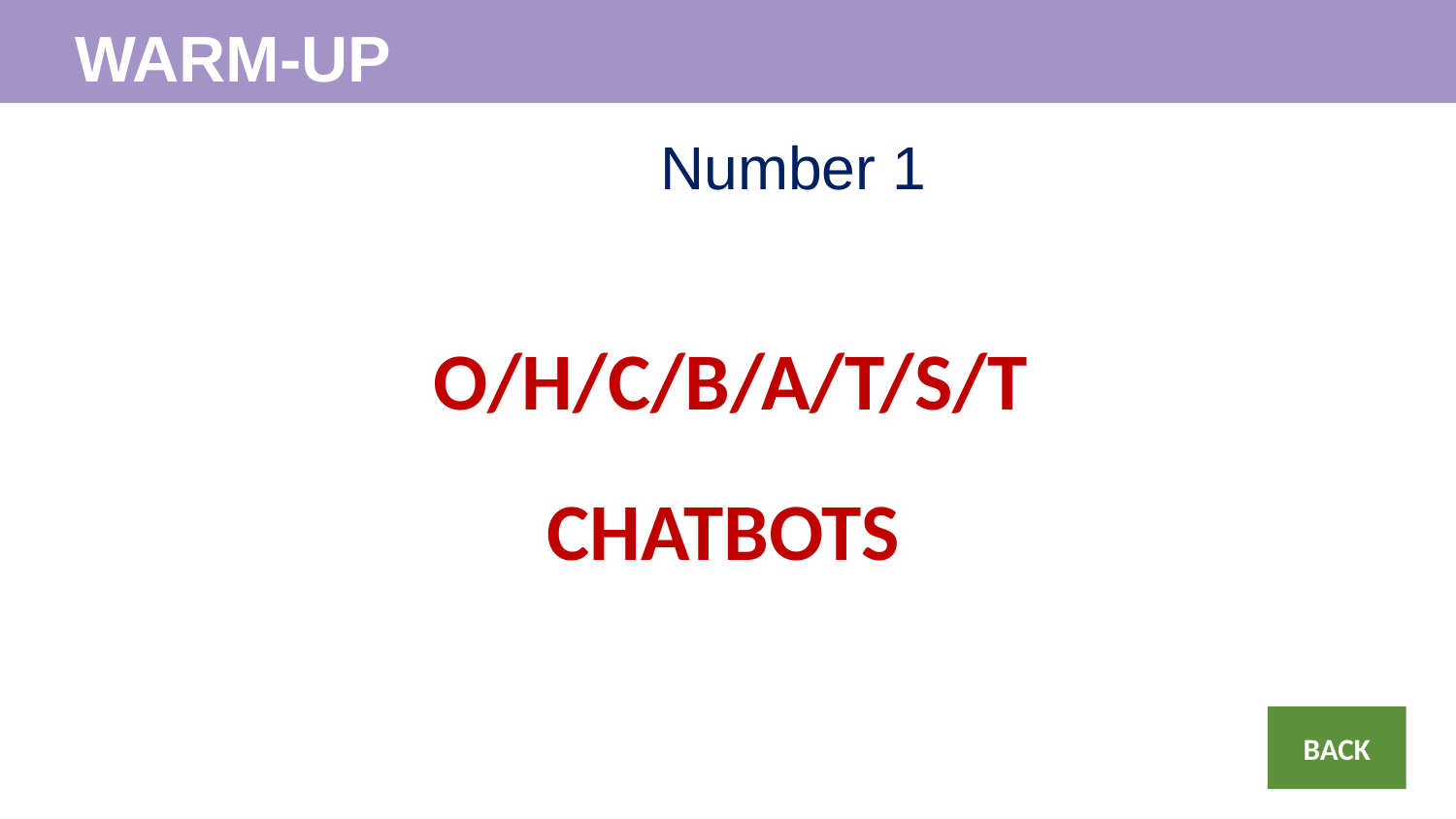

WARM-UP
WARM-UP
Number 1
O/H/C/B/A/T/S/T
CHATBOTS
BACK